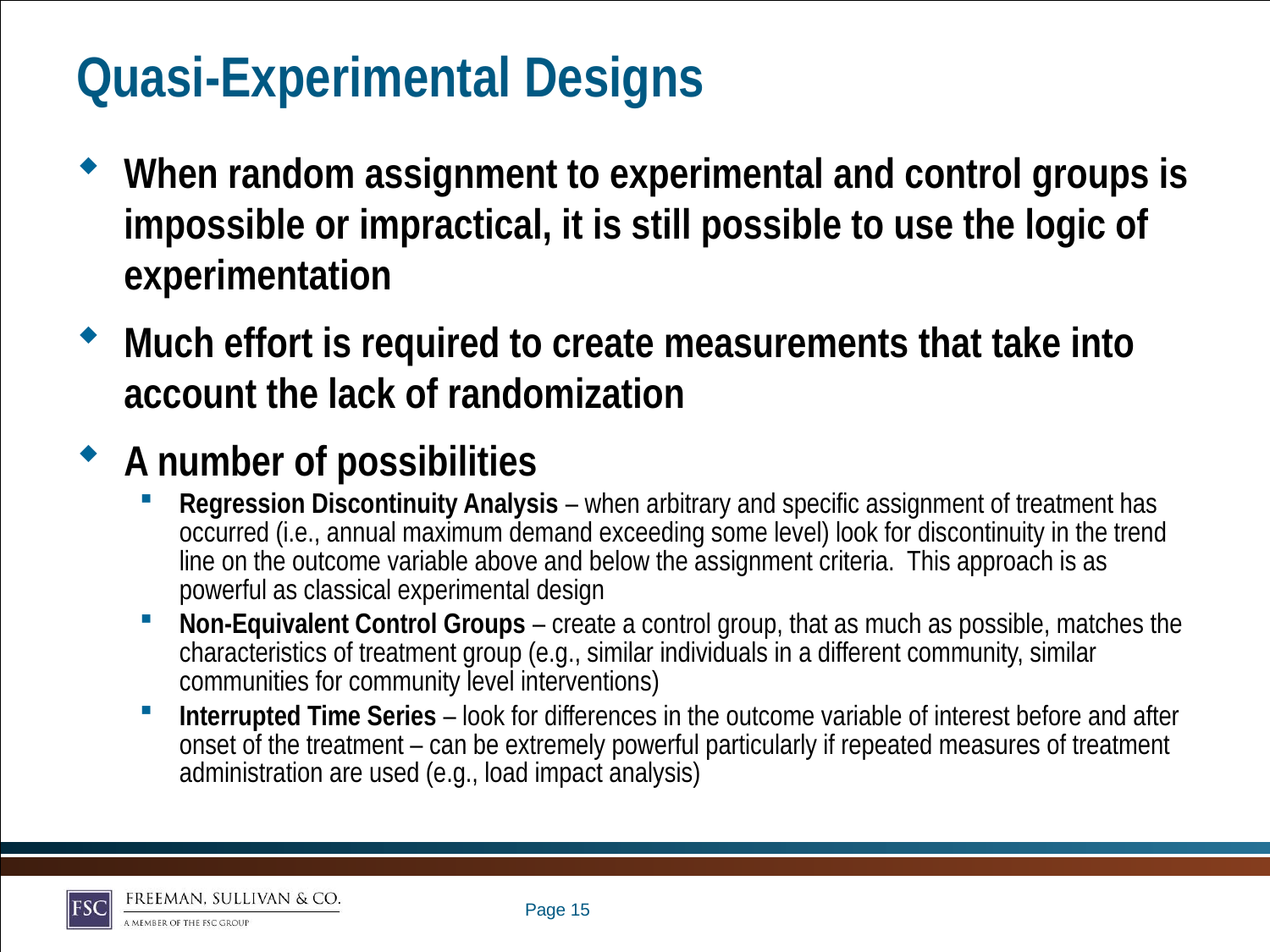

# Quasi-Experimental Designs
When random assignment to experimental and control groups is impossible or impractical, it is still possible to use the logic of experimentation
Much effort is required to create measurements that take into account the lack of randomization
A number of possibilities
Regression Discontinuity Analysis – when arbitrary and specific assignment of treatment has occurred (i.e., annual maximum demand exceeding some level) look for discontinuity in the trend line on the outcome variable above and below the assignment criteria.  This approach is as powerful as classical experimental design
Non-Equivalent Control Groups – create a control group, that as much as possible, matches the characteristics of treatment group (e.g., similar individuals in a different community, similar communities for community level interventions)
Interrupted Time Series – look for differences in the outcome variable of interest before and after onset of the treatment – can be extremely powerful particularly if repeated measures of treatment administration are used (e.g., load impact analysis)

Page 15